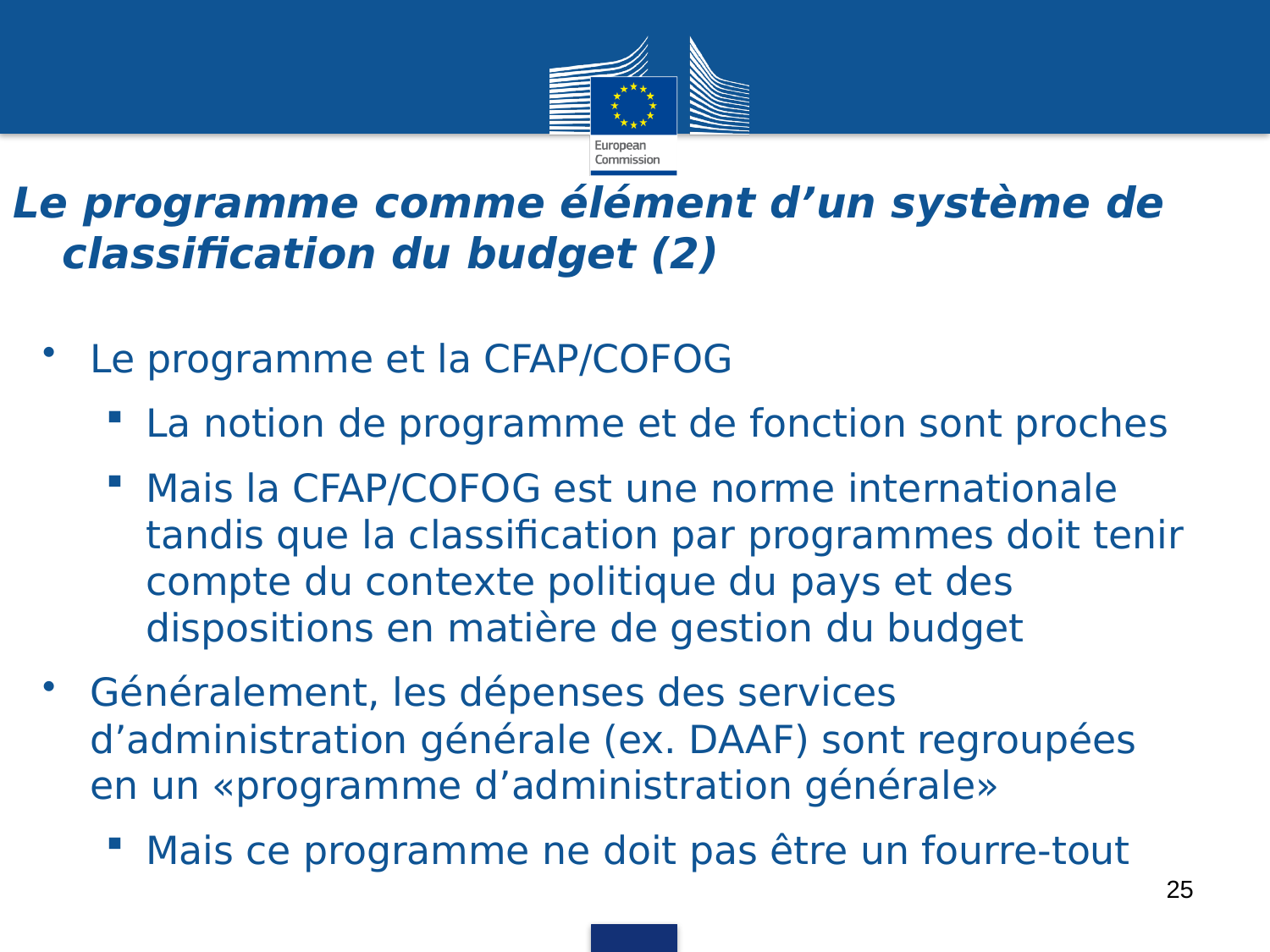

# Le programme comme élément d’un système de classification du budget (2)
Le programme et la CFAP/COFOG
La notion de programme et de fonction sont proches
Mais la CFAP/COFOG est une norme internationale tandis que la classification par programmes doit tenir compte du contexte politique du pays et des dispositions en matière de gestion du budget
Généralement, les dépenses des services d’administration générale (ex. DAAF) sont regroupées  en un «programme d’administration générale»
Mais ce programme ne doit pas être un fourre-tout

25